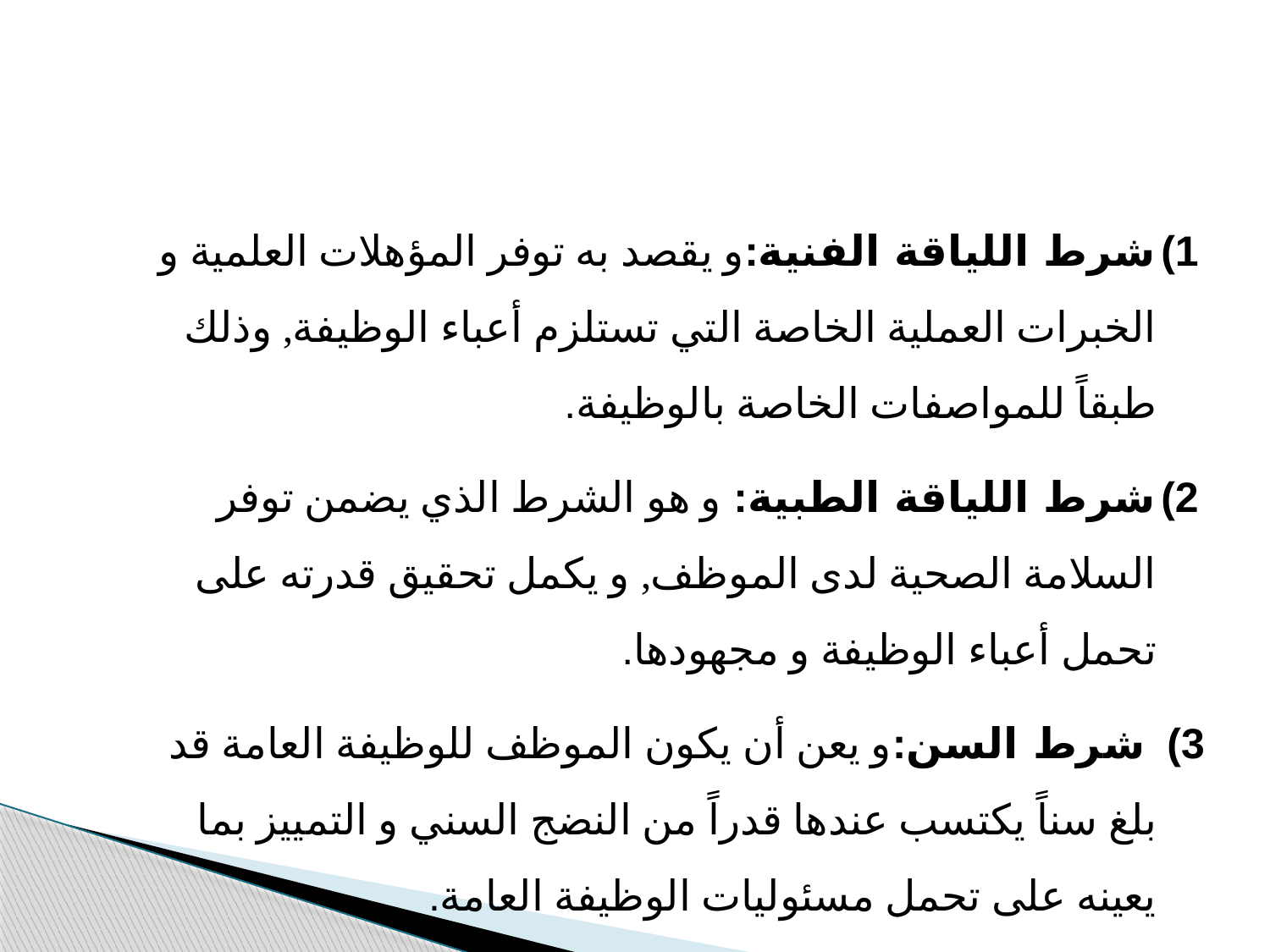

شرط اللياقة الفنية:و يقصد به توفر المؤهلات العلمية و الخبرات العملية الخاصة التي تستلزم أعباء الوظيفة, وذلك طبقاً للمواصفات الخاصة بالوظيفة.
شرط اللياقة الطبية: و هو الشرط الذي يضمن توفر السلامة الصحية لدى الموظف, و يكمل تحقيق قدرته على تحمل أعباء الوظيفة و مجهودها.
 شرط السن:و يعن أن يكون الموظف للوظيفة العامة قد بلغ سناً يكتسب عندها قدراً من النضج السني و التمييز بما يعينه على تحمل مسئوليات الوظيفة العامة.